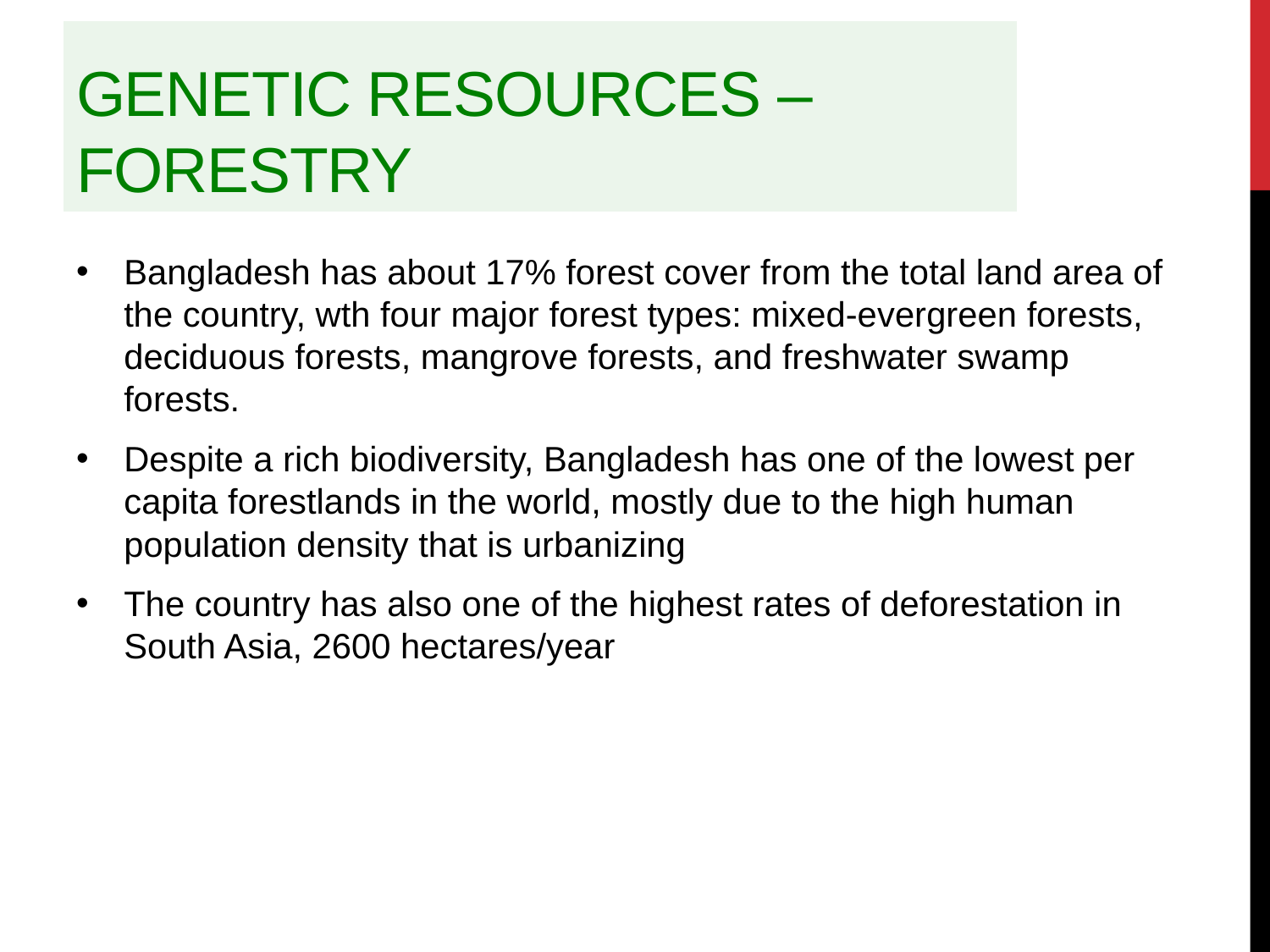

# genetic resources – forestry
Bangladesh has about 17% forest cover from the total land area of the country, wth four major forest types: mixed-evergreen forests, deciduous forests, mangrove forests, and freshwater swamp forests.
Despite a rich biodiversity, Bangladesh has one of the lowest per capita forestlands in the world, mostly due to the high human population density that is urbanizing
The country has also one of the highest rates of deforestation in South Asia, 2600 hectares/year